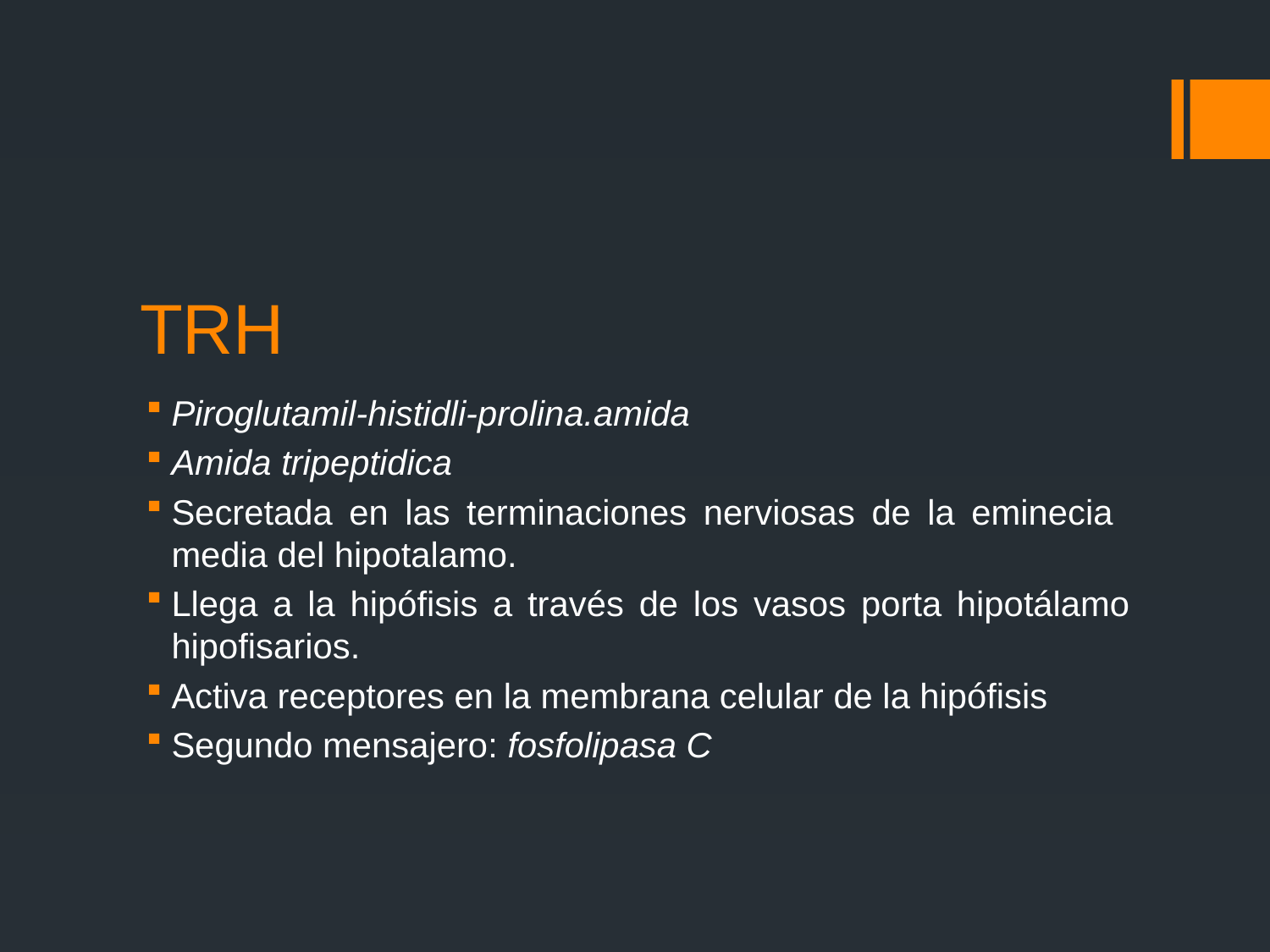

# TRH
Piroglutamil-histidli-prolina.amida
Amida tripeptidica
Secretada en las terminaciones nerviosas de la eminecia  media del hipotalamo.
Llega a la hipófisis a través de los vasos porta hipotálamo hipofisarios.
Activa receptores en la membrana celular de la hipófisis
Segundo mensajero: fosfolipasa C